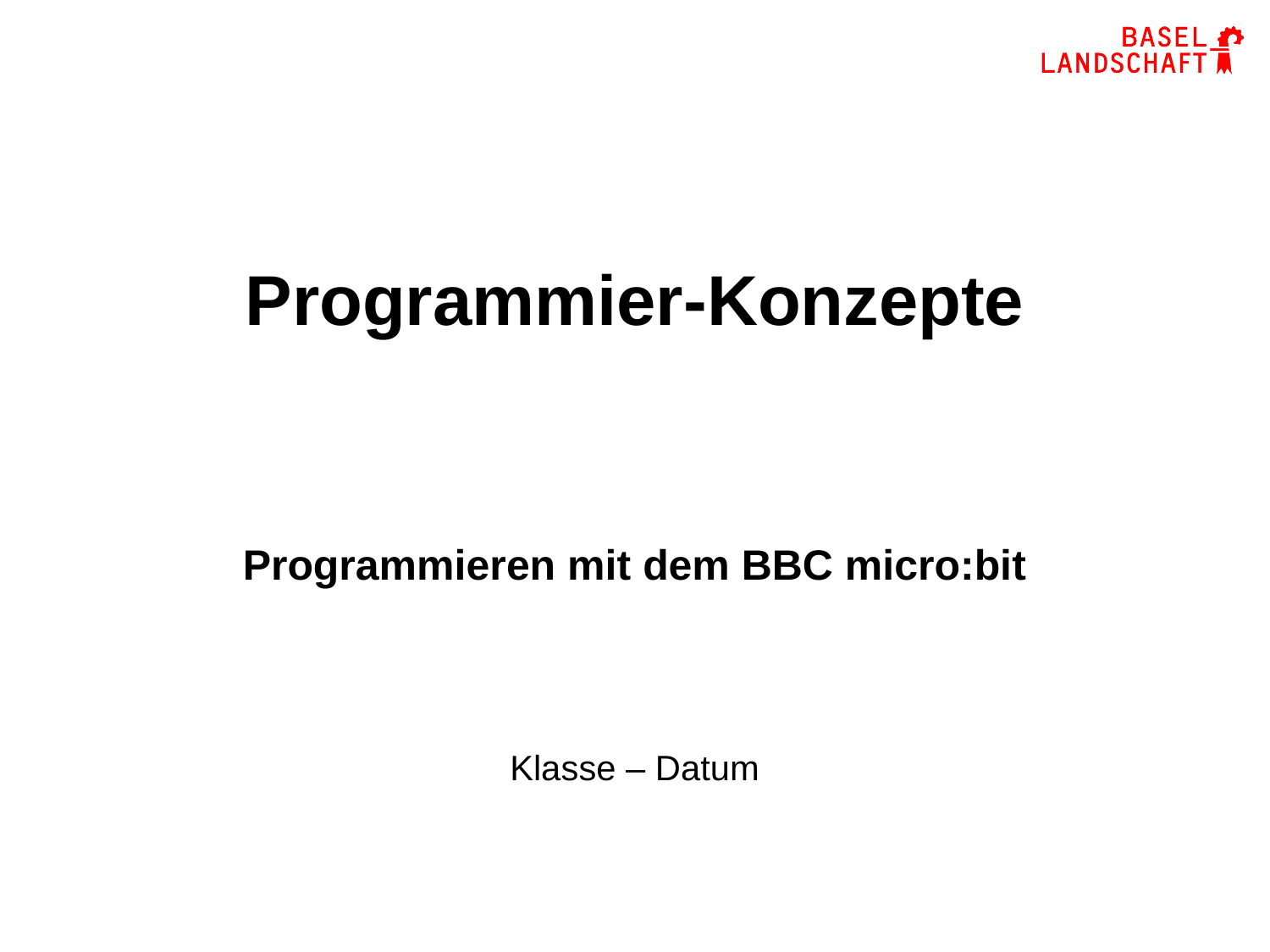

# Programmier-Konzepte

Programmieren mit dem BBC micro:bit

Klasse – Datum